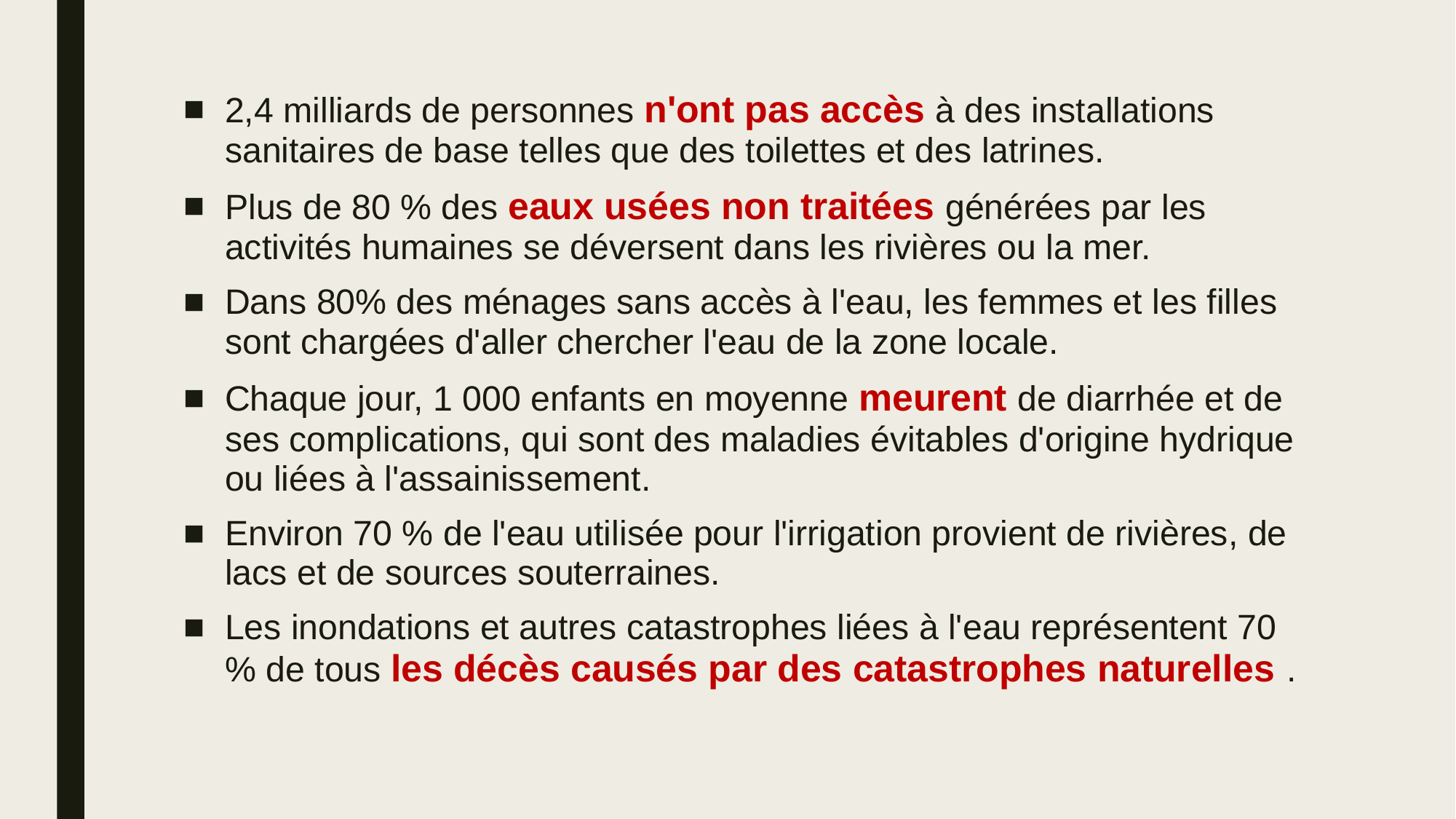

2,4 milliards de personnes n'ont pas accès à des installations sanitaires de base telles que des toilettes et des latrines.
Plus de 80 % des eaux usées non traitées générées par les activités humaines se déversent dans les rivières ou la mer.
Dans 80% des ménages sans accès à l'eau, les femmes et les filles sont chargées d'aller chercher l'eau de la zone locale.
Chaque jour, 1 000 enfants en moyenne meurent de diarrhée et de ses complications, qui sont des maladies évitables d'origine hydrique ou liées à l'assainissement.
Environ 70 % de l'eau utilisée pour l'irrigation provient de rivières, de lacs et de sources souterraines.
Les inondations et autres catastrophes liées à l'eau représentent 70 % de tous les décès causés par des catastrophes naturelles .